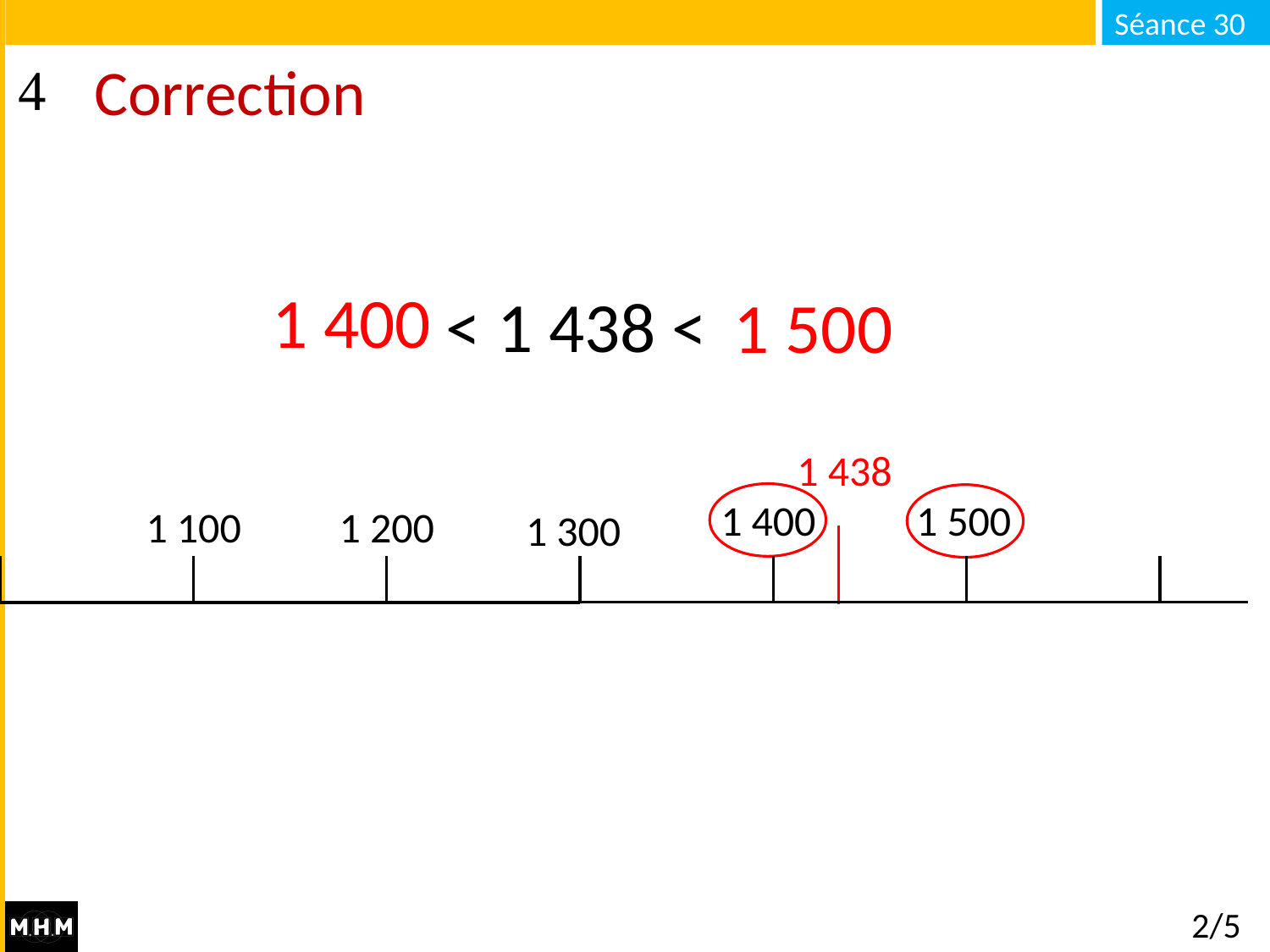

# Correction
1 400
… < 1 438 < …
1 500
1 438

1 400
1 500
1 100
1 200
1 300
2/5